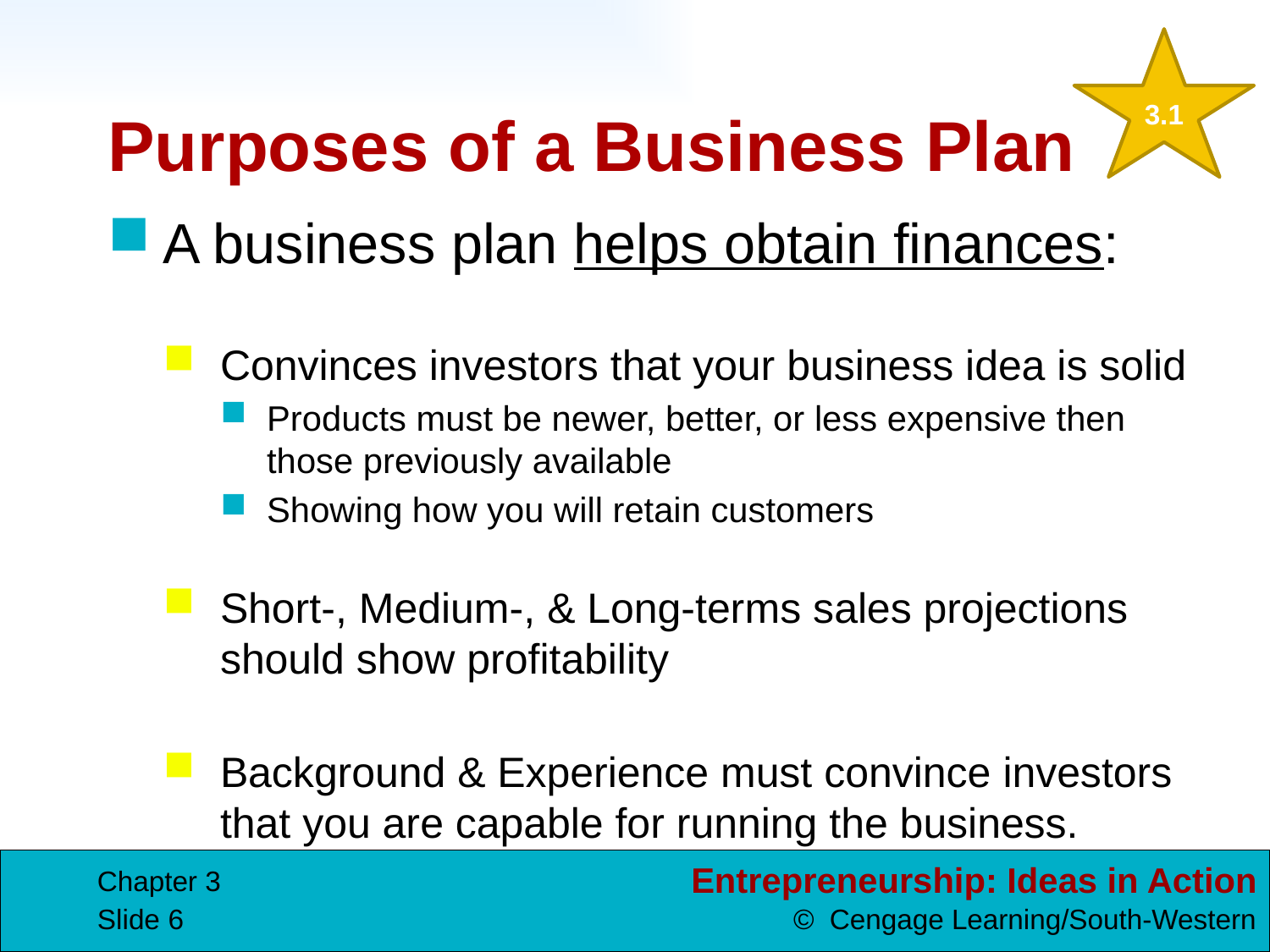

3.1
# Purposes of a Business Plan
A business plan helps obtain finances:

Convinces investors that your business idea is solid
Products must be newer, better, or less expensive then those previously available
Showing how you will retain customers
Short-, Medium-, & Long-terms sales projections should show profitability

Background & Experience must convince investors that you are capable for running the business.

Chapter 3
Slide 6